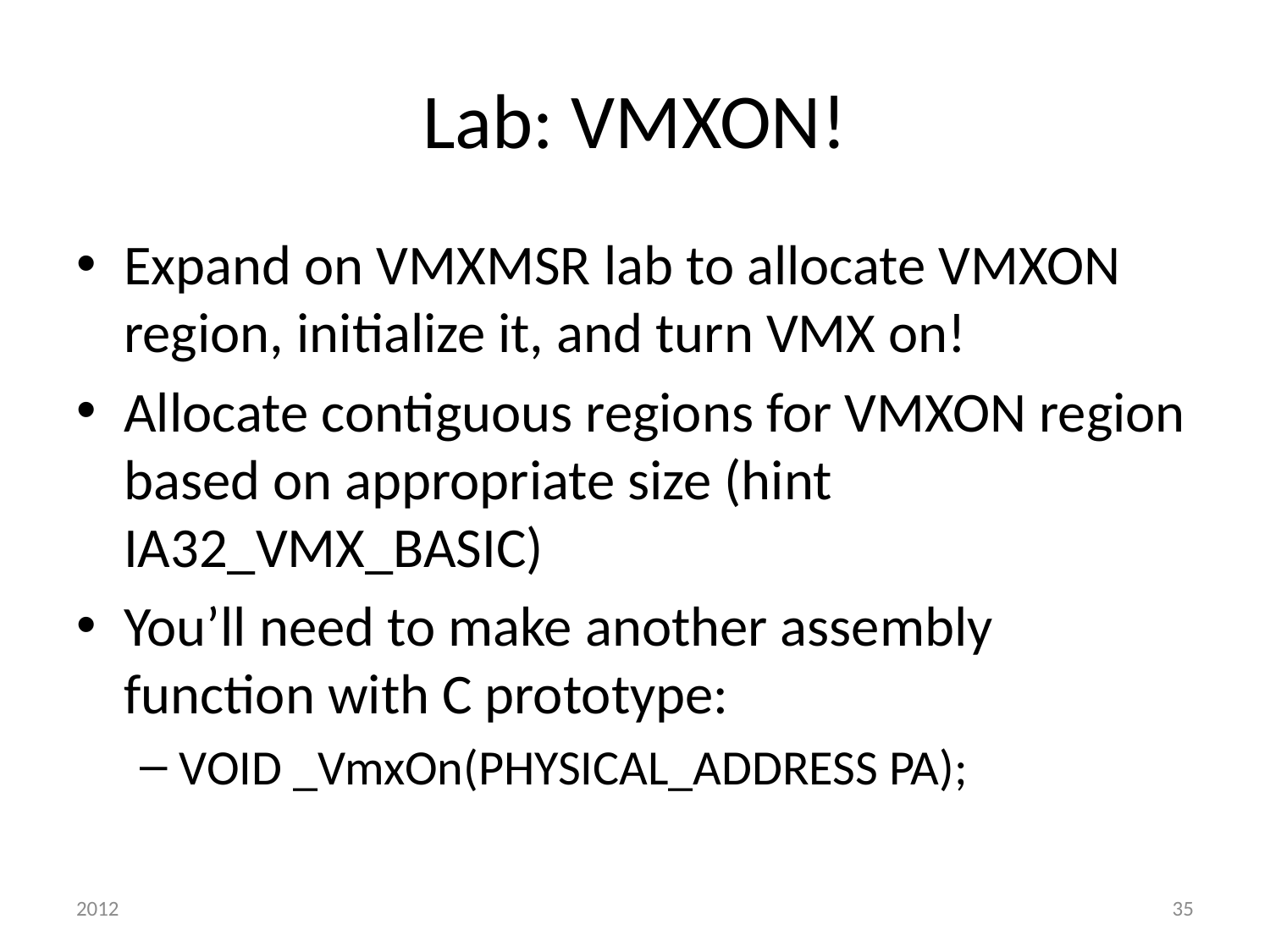

# Lab: VMXON!
Expand on VMXMSR lab to allocate VMXON region, initialize it, and turn VMX on!
Allocate contiguous regions for VMXON region based on appropriate size (hint IA32_VMX_BASIC)
You’ll need to make another assembly function with C prototype:
VOID _VmxOn(PHYSICAL_ADDRESS PA);

2012

35